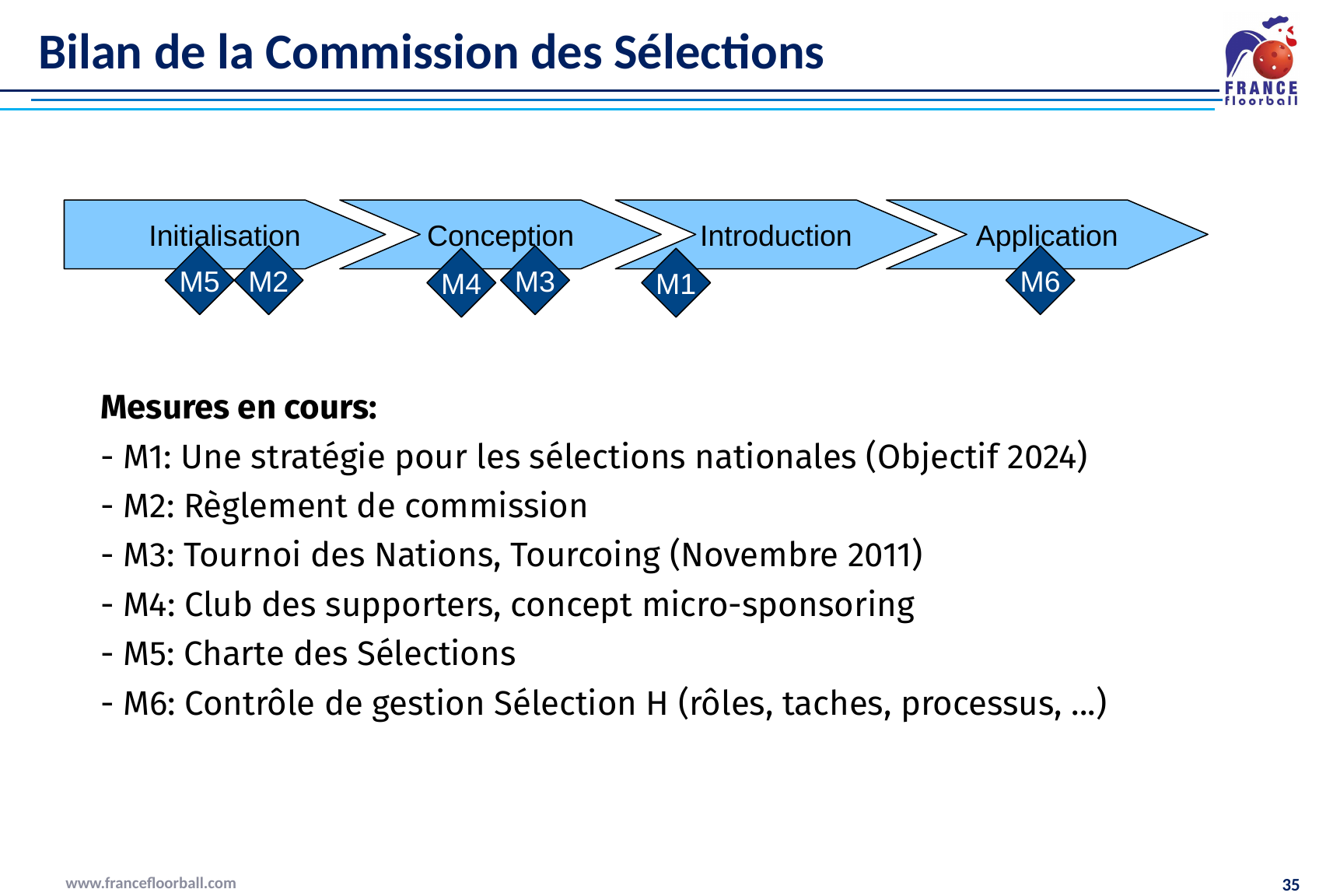

# Bilan de la Commission des Sélections

Initialisation
Conception
Introduction
Application
M5
M2
M3
M6
M4
M1
Mesures en cours:
- M1: Une stratégie pour les sélections nationales (Objectif 2024)
- M2: Règlement de commission
- M3: Tournoi des Nations, Tourcoing (Novembre 2011)
- M4: Club des supporters, concept micro-sponsoring
- M5: Charte des Sélections
- M6: Contrôle de gestion Sélection H (rôles, taches, processus, ...)

www.francefloorball.com
35